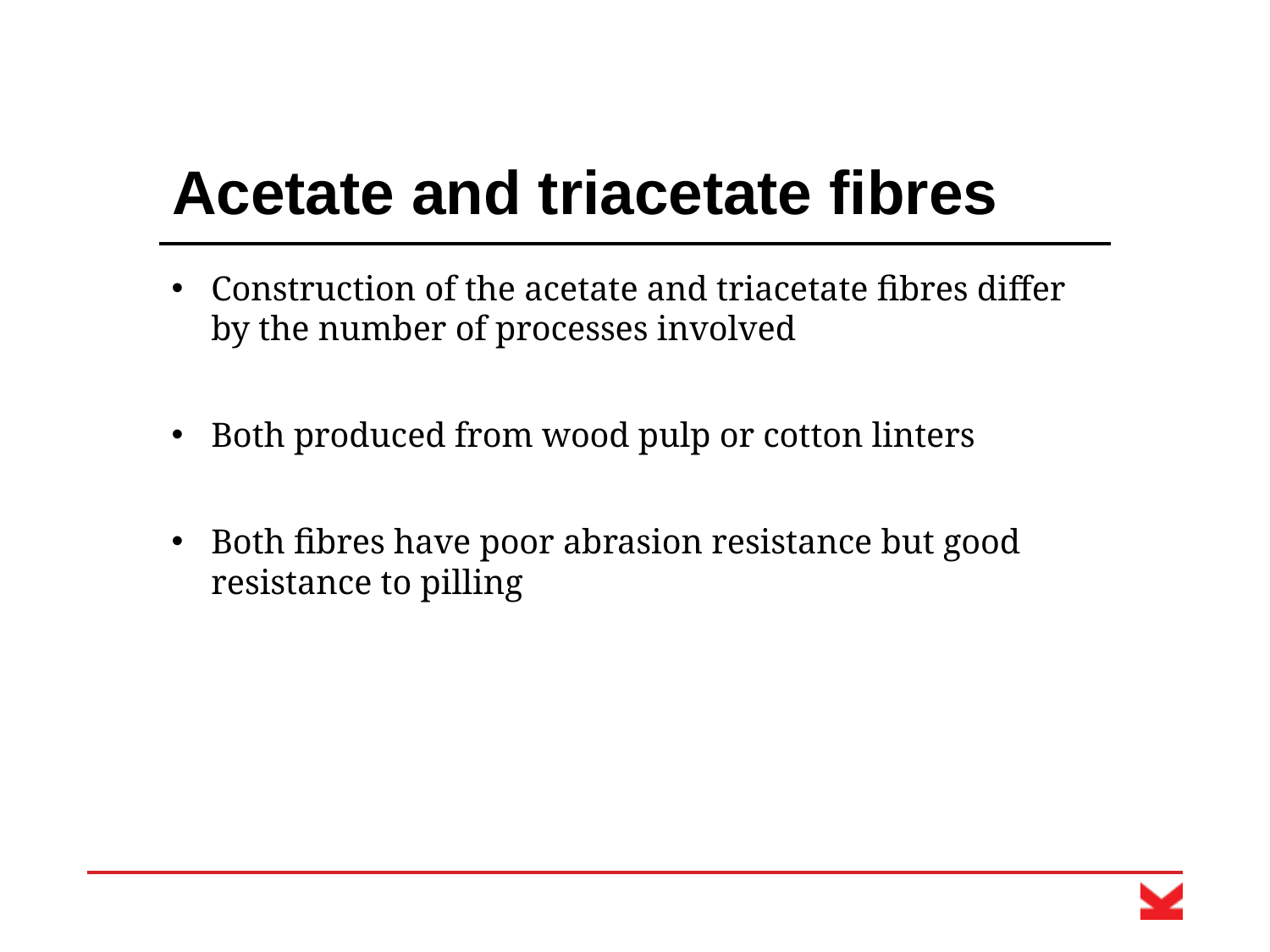

# Acetate and triacetate fibres
Construction of the acetate and triacetate fibres differ by the number of processes involved

Both produced from wood pulp or cotton linters

Both fibres have poor abrasion resistance but good resistance to pilling